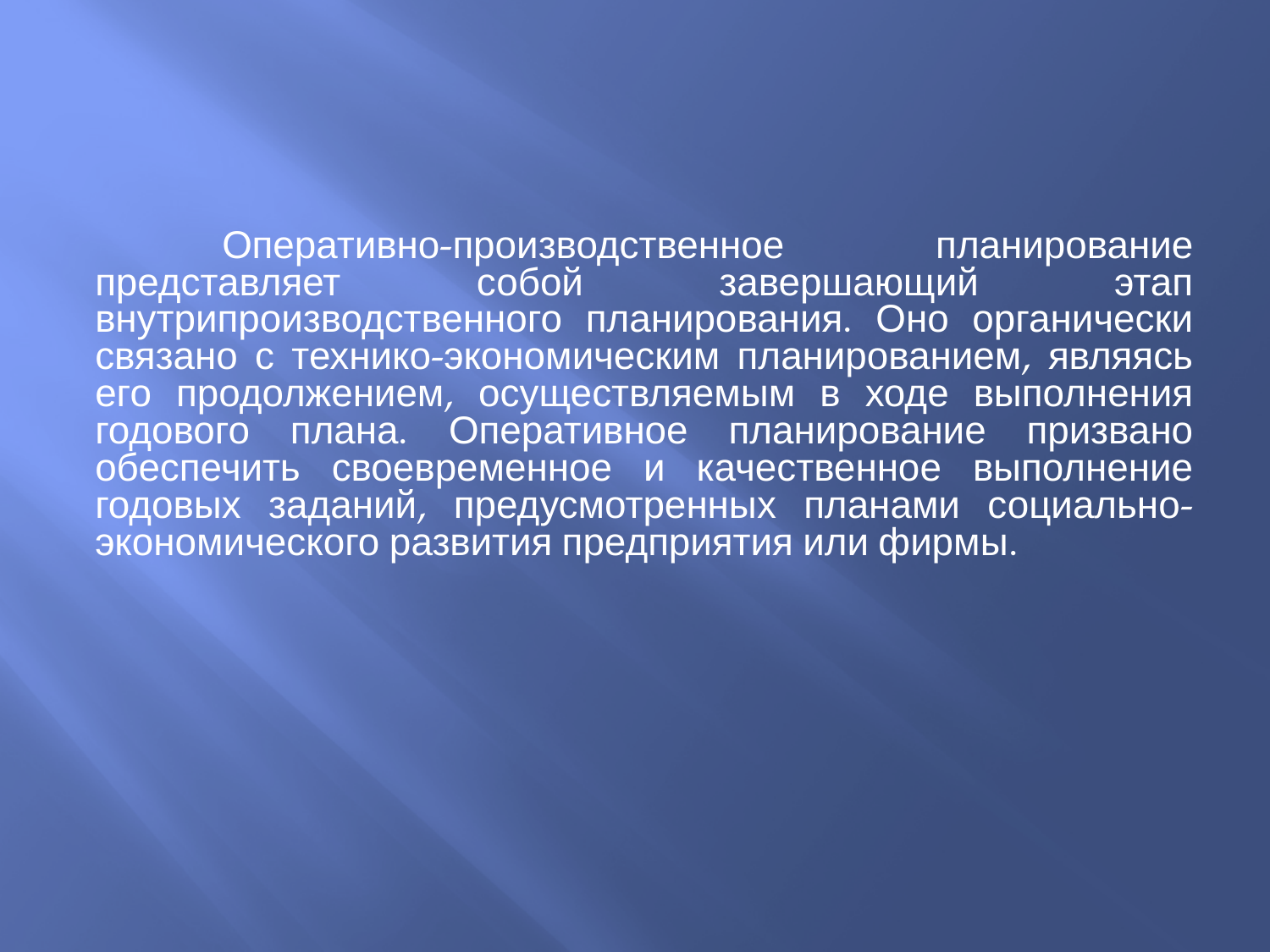

Оперативно-производственное планирование представляет собой завершающий этап внутрипроизводственного планирования. Оно органически связано с технико-экономическим планированием, являясь его продолжением, осуществляемым в ходе выполнения годового плана. Оперативное планирование призвано обеспечить своевременное и качественное выполнение годовых заданий, предусмотренных планами социально-экономического развития предприятия или фирмы.